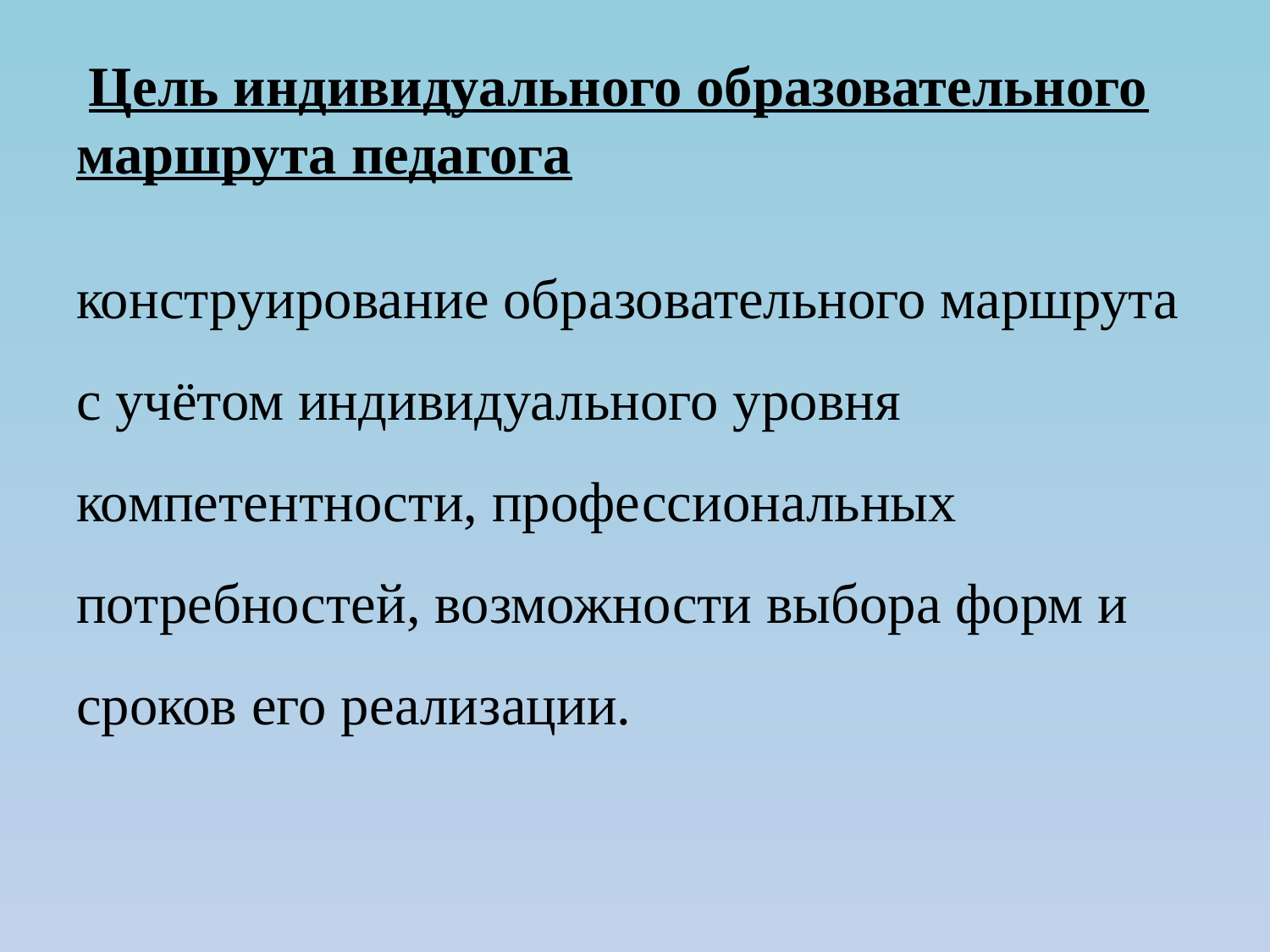

# Цель индивидуального образовательного маршрута педагога
конструирование образовательного маршрута с учётом индивидуального уровня компетентности, профессиональных потребностей, возможности выбора форм и сроков его реализации.